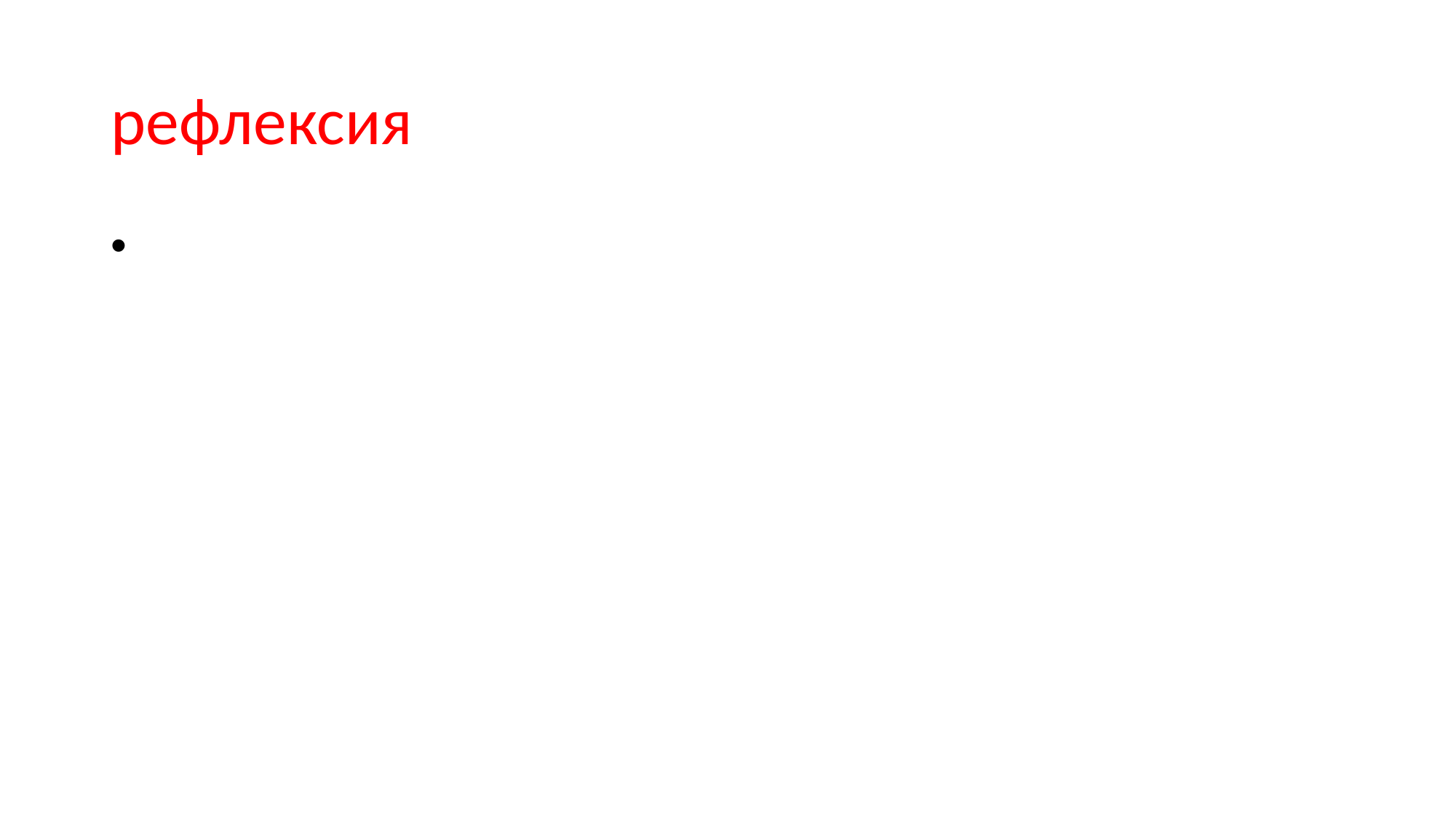

# рефлексия
Вопрос: Каковы типичные ошибки во взаимодействии с семьей?